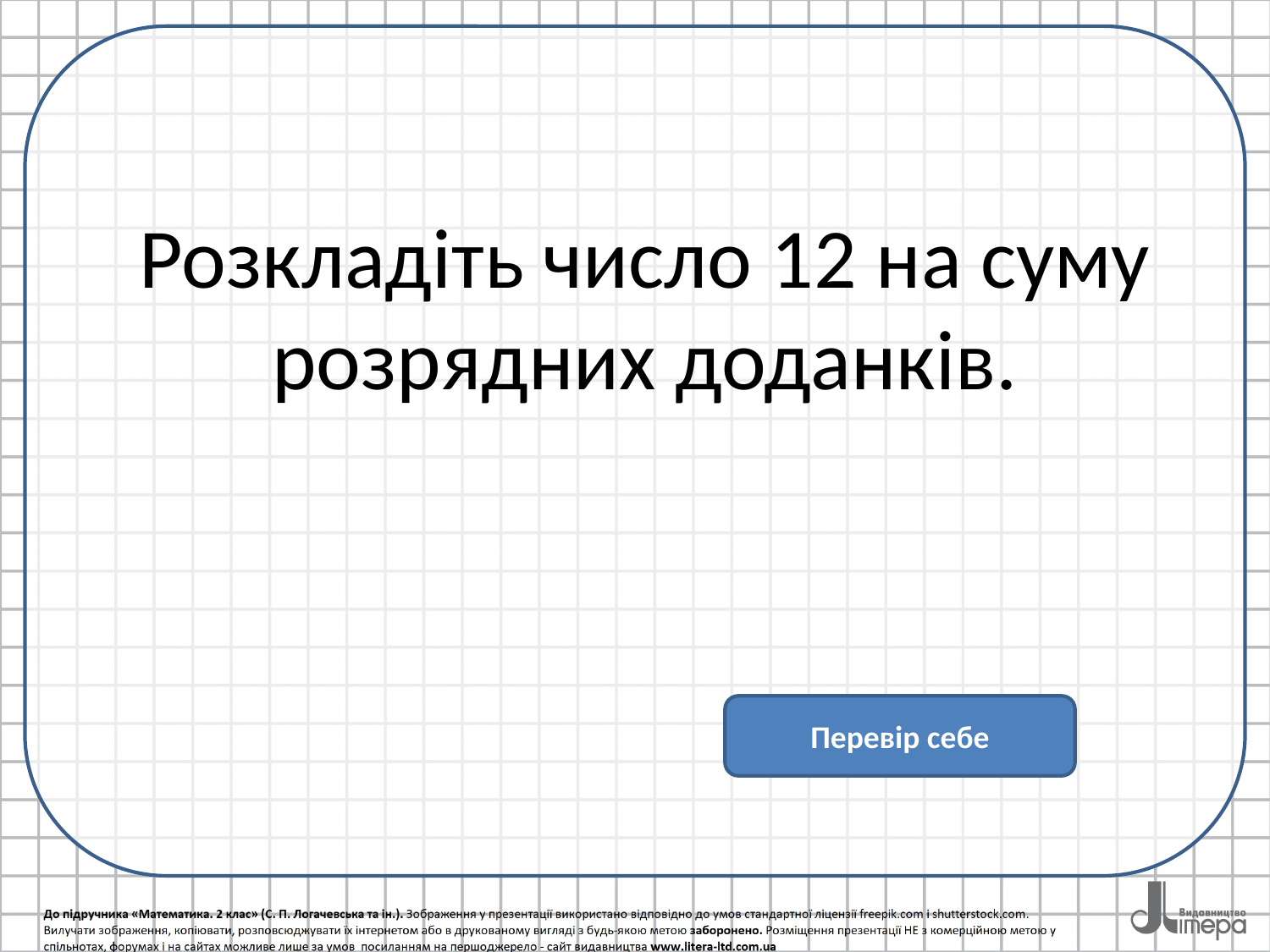

# Розкладіть число 12 на суму розрядних доданків.
Перевір себе